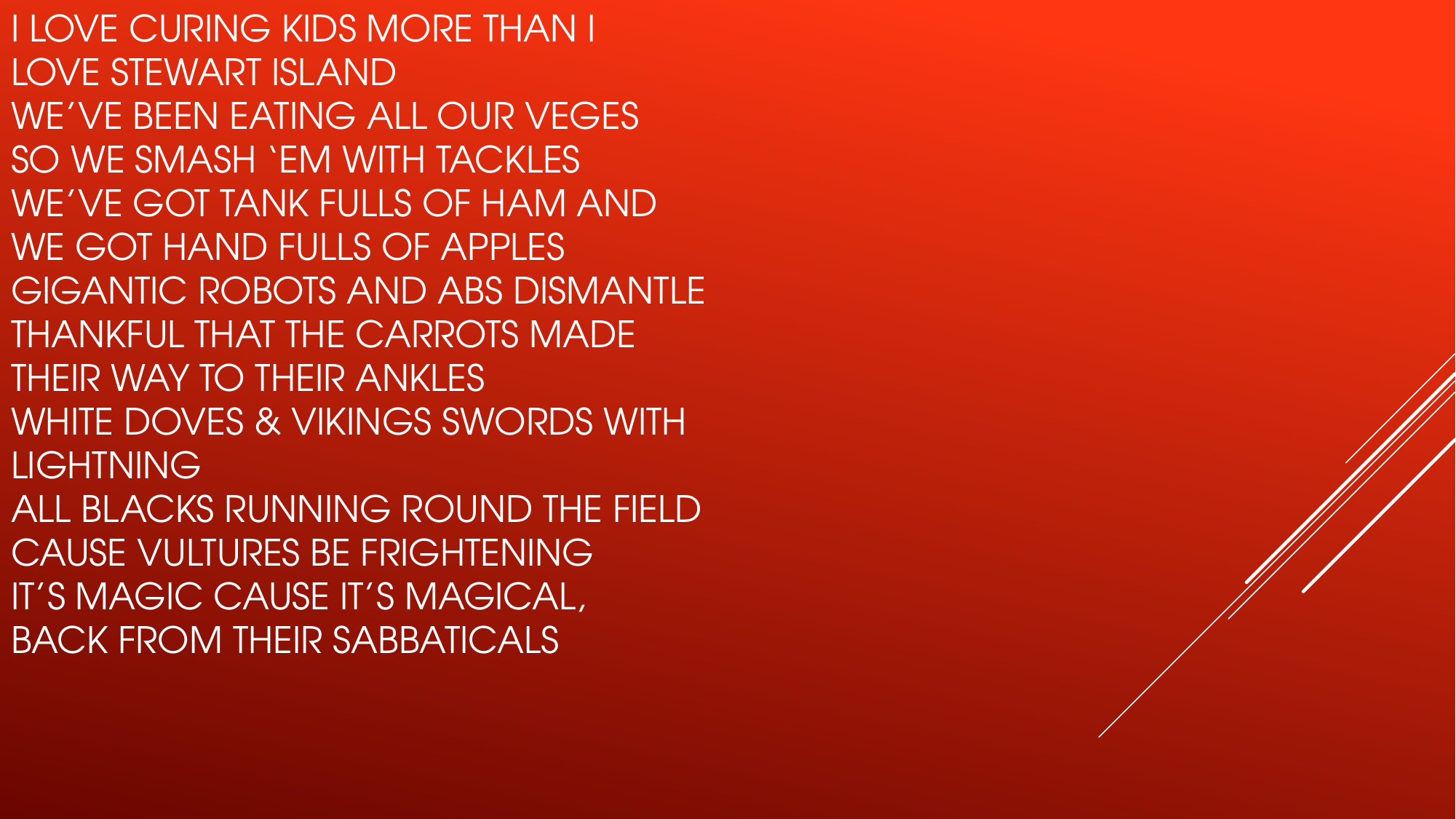

# I love curing kids more than i love stewart Island We’ve been eating all our veges so we smash ‘em with tackles We’ve got tank fulls of ham and we got hand fulls of apples Gigantic robots and ABs dismantle Thankful that the carrots made their way to their ankles White doves & vikings swords with lightning All Blacks running round the field cause vultures be frightening It’s magic cause it’s magical, back from their sabbaticals